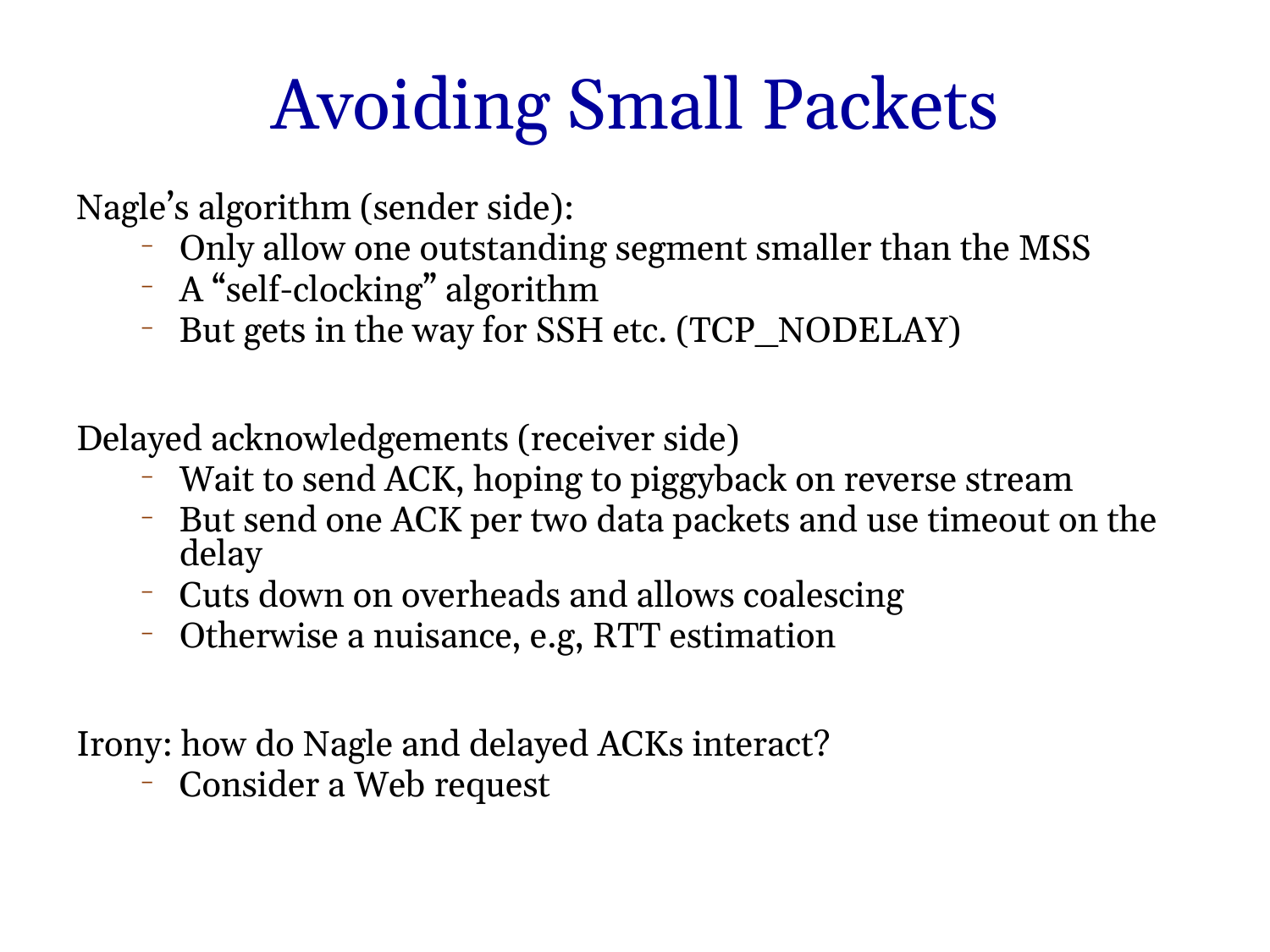

# Avoiding Small Packets
Nagle’s algorithm (sender side):
Only allow one outstanding segment smaller than the MSS
A “self-clocking” algorithm
But gets in the way for SSH etc. (TCP_NODELAY)

Delayed acknowledgements (receiver side)
Wait to send ACK, hoping to piggyback on reverse stream
But send one ACK per two data packets and use timeout on the delay
Cuts down on overheads and allows coalescing
Otherwise a nuisance, e.g, RTT estimation

Irony: how do Nagle and delayed ACKs interact?
Consider a Web request